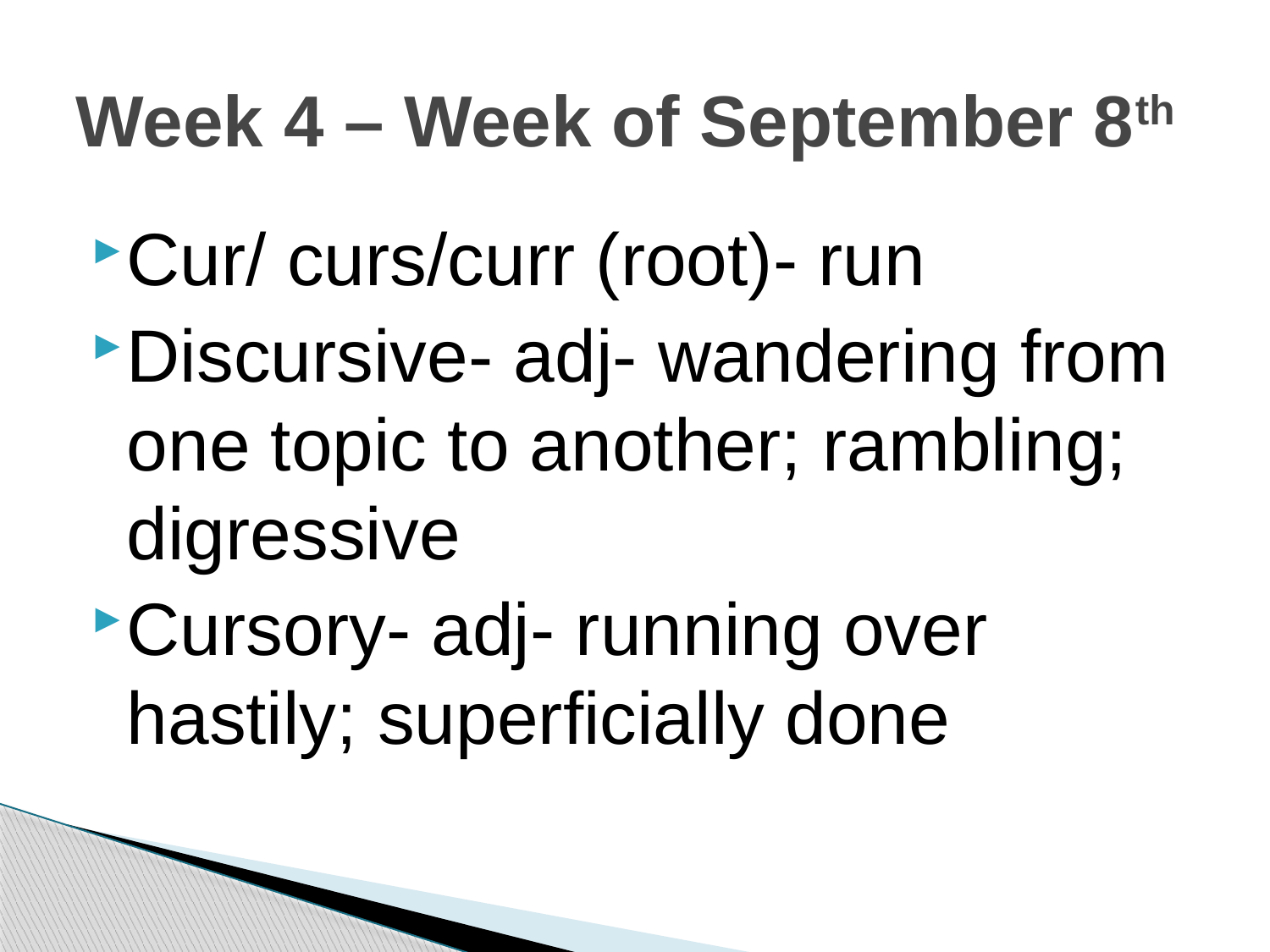

# Week 4 – Week of September 8th
Cur/ curs/curr (root)- run
Discursive- adj- wandering from one topic to another; rambling; digressive
Cursory- adj- running over hastily; superficially done